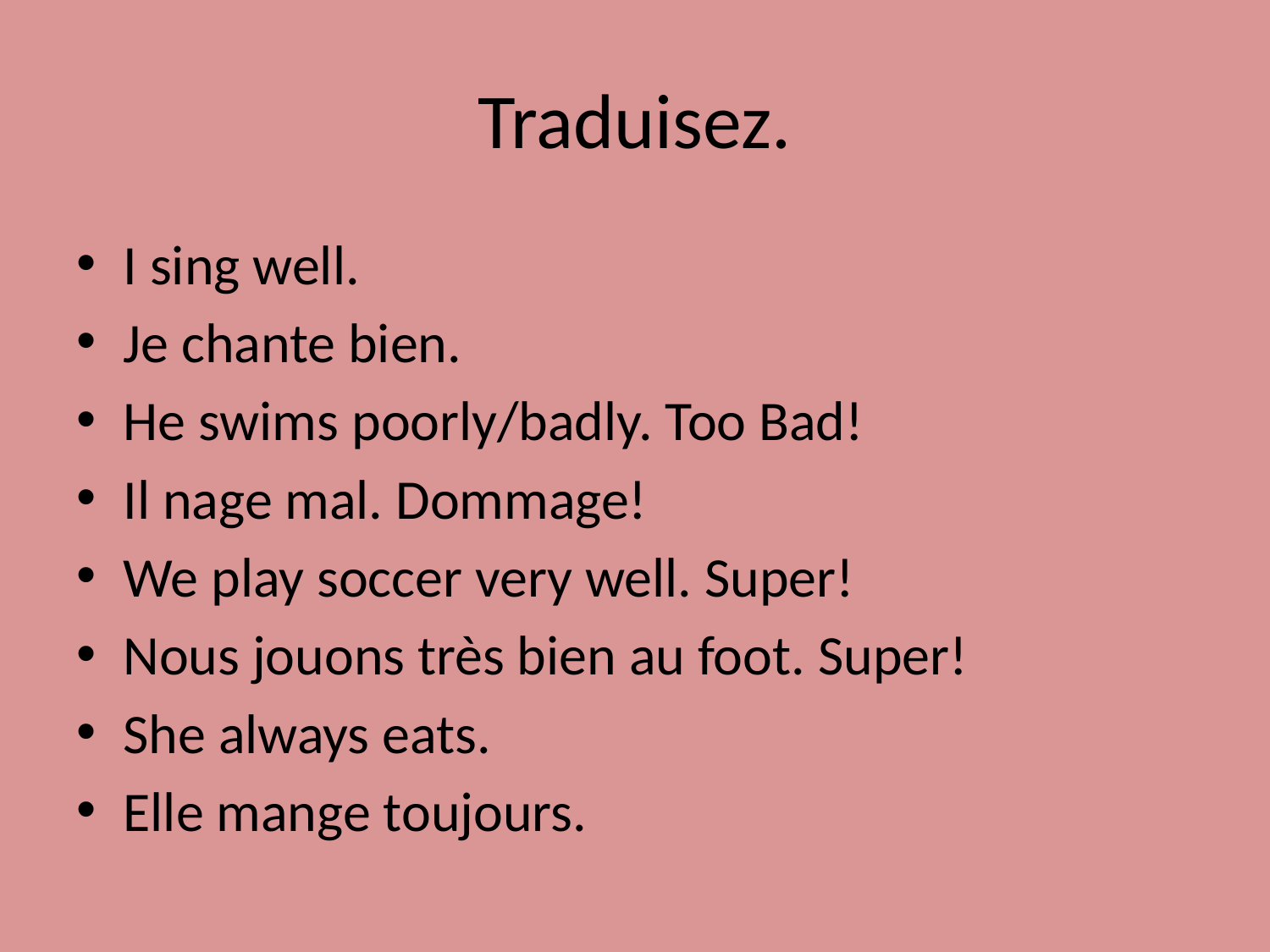

# Traduisez.
I sing well.
Je chante bien.
He swims poorly/badly. Too Bad!
Il nage mal. Dommage!
We play soccer very well. Super!
Nous jouons très bien au foot. Super!
She always eats.
Elle mange toujours.